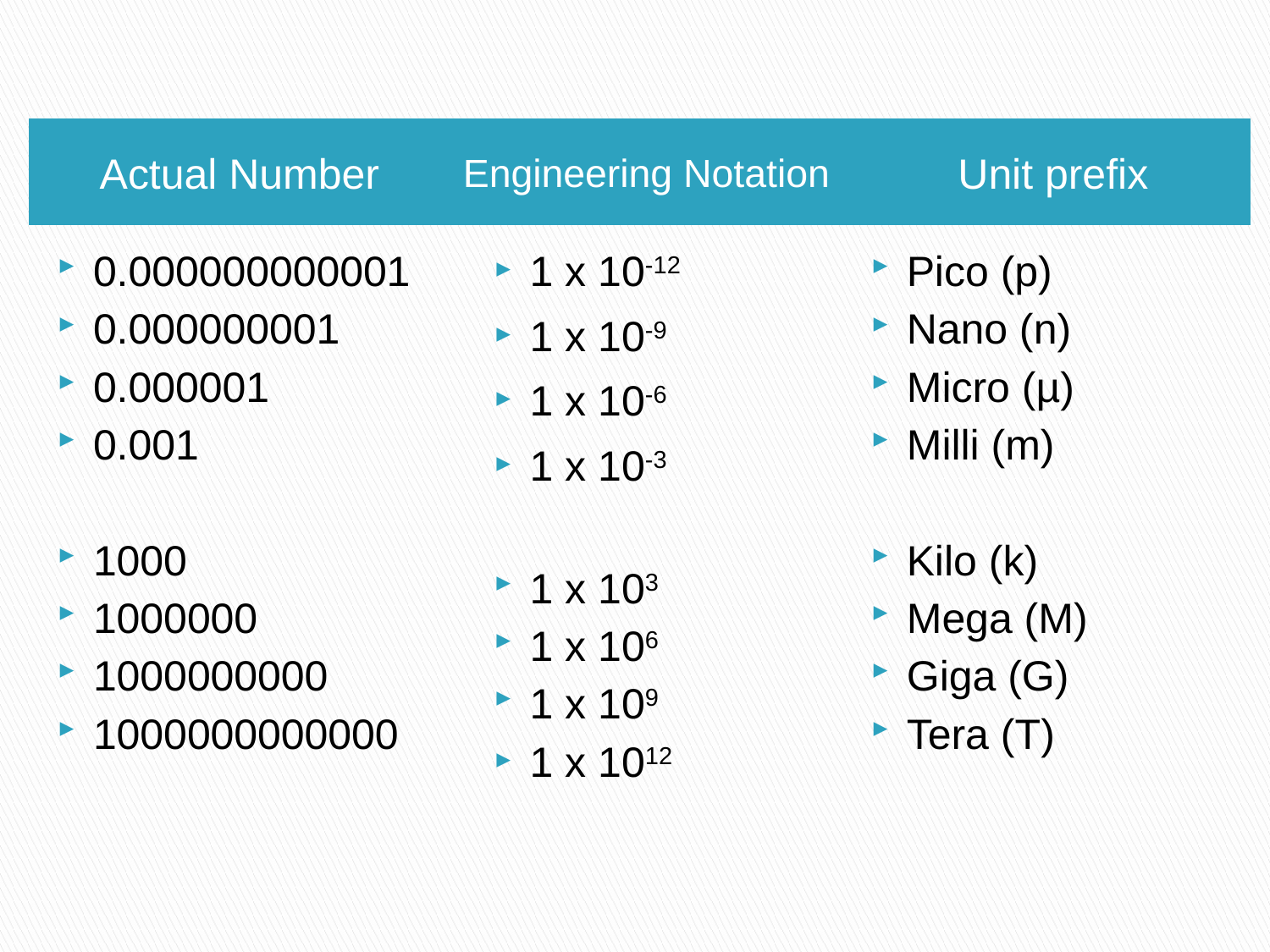

Actual Number
Engineering Notation
Unit prefix
0.000000000001
0.000000001
0.000001
0.001

1000
1000000
1000000000
1000000000000
1 x 10-12
1 x 10-9
1 x 10-6
1 x 10-3

1 x 103
1 x 106
1 x 109
1 x 1012

Pico (p)
Nano (n)
Micro (µ)
Milli (m)

Kilo (k)
Mega (M)
Giga (G)
Tera (T)